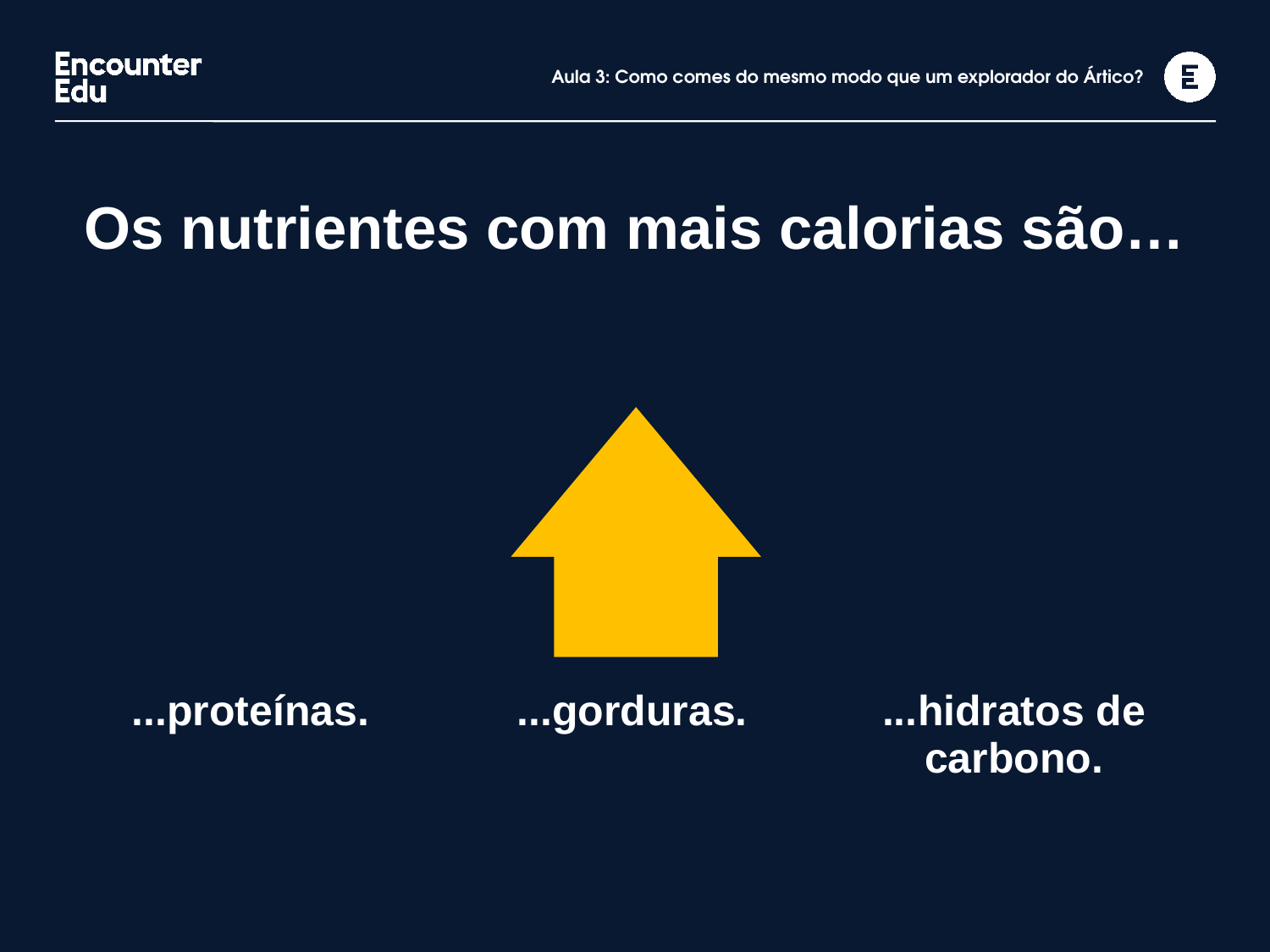

# Aula 3: Como comes do mesmo modo que um explorador do Ártico?
Os nutrientes com mais calorias são…

| ...proteínas. | ...gorduras. | ...hidratos de carbono. |
| --- | --- | --- |